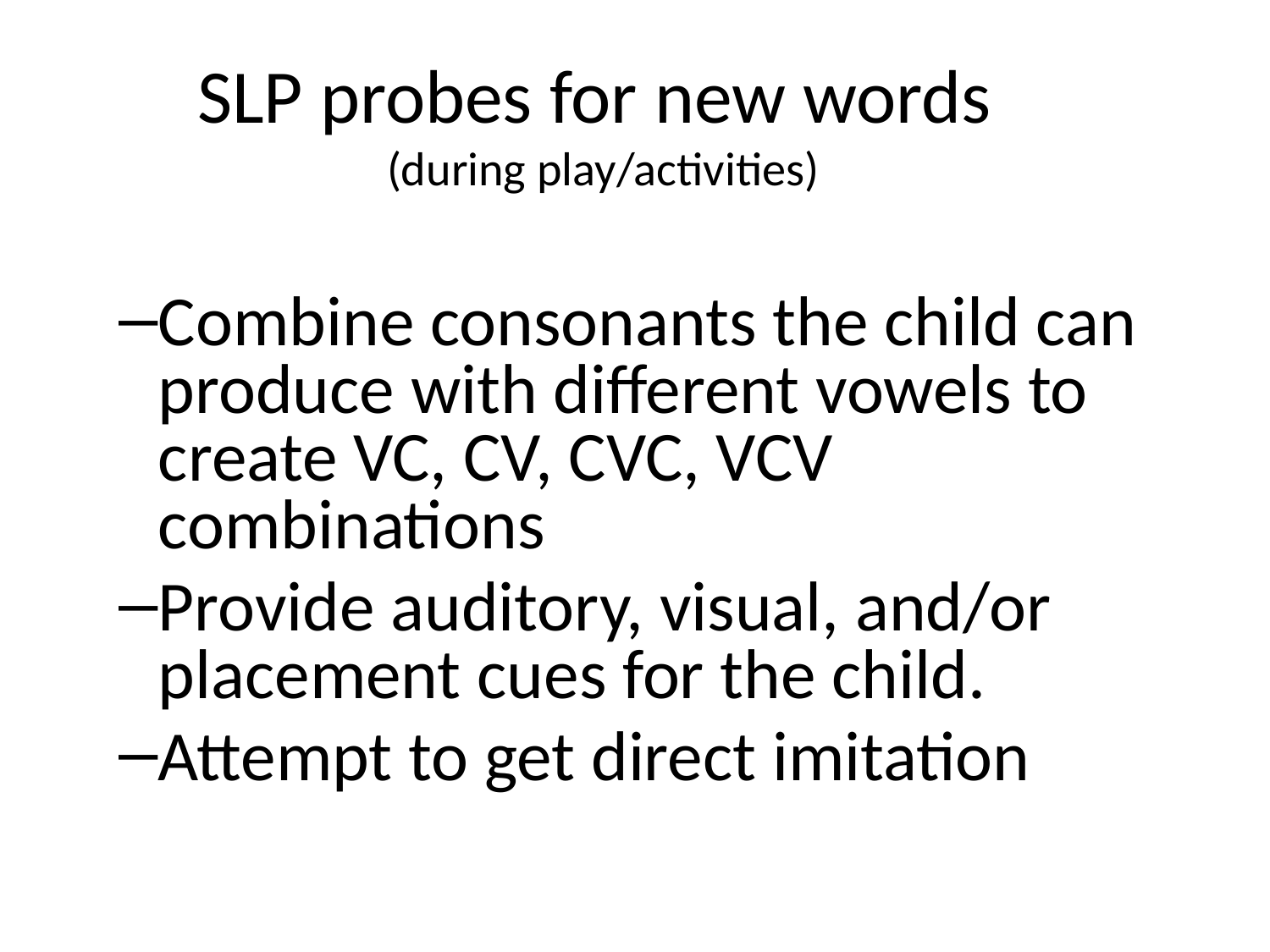

# SLP probes for new words (during play/activities)
Combine consonants the child can produce with different vowels to create VC, CV, CVC, VCV combinations
Provide auditory, visual, and/or placement cues for the child.
Attempt to get direct imitation